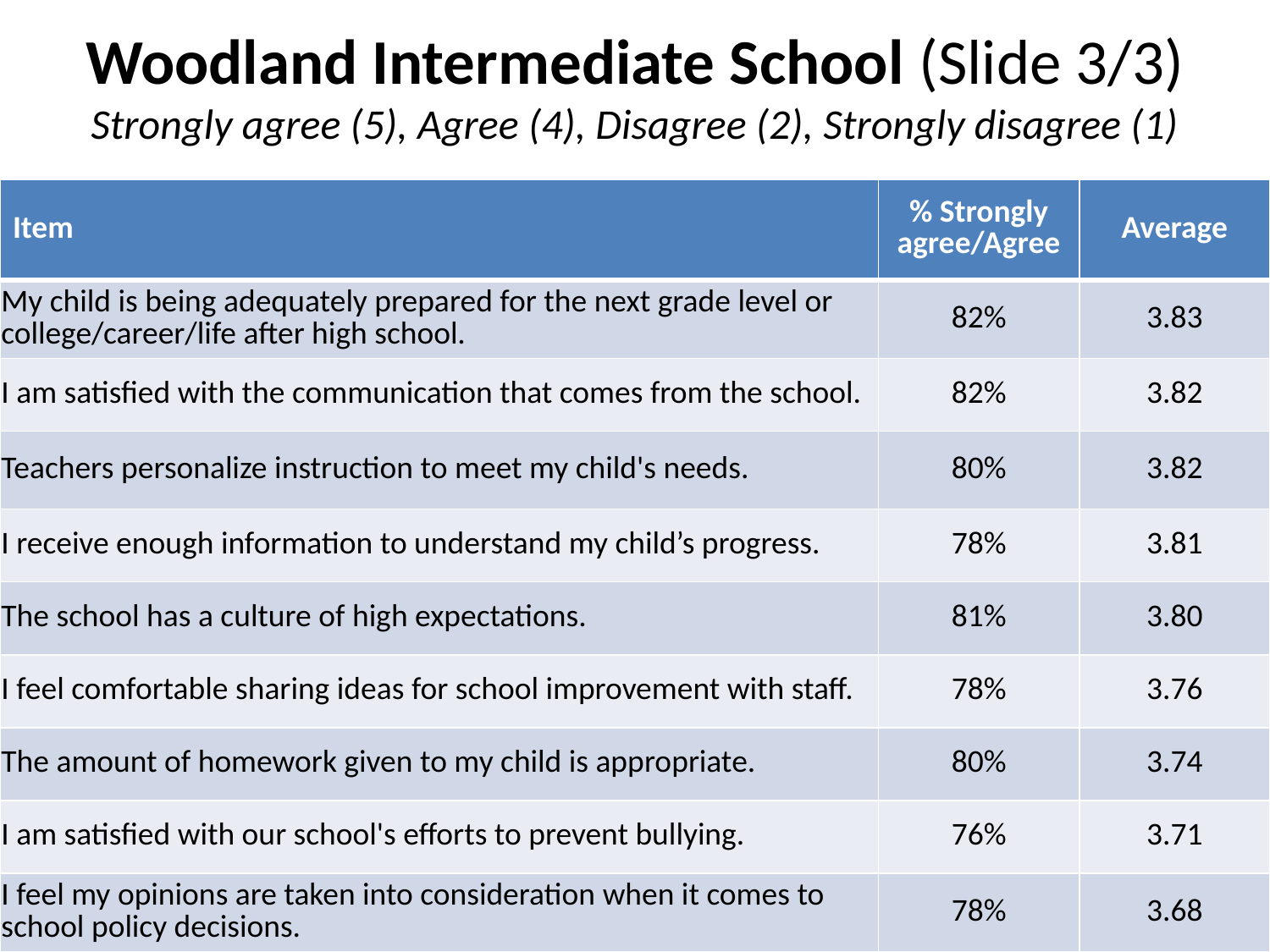

# Woodland Intermediate School (Slide 3/3) Strongly agree (5), Agree (4), Disagree (2), Strongly disagree (1)
| Item | % Strongly agree/Agree | Average |
| --- | --- | --- |
| My child is being adequately prepared for the next grade level or college/career/life after high school. | 82% | 3.83 |
| I am satisfied with the communication that comes from the school. | 82% | 3.82 |
| Teachers personalize instruction to meet my child's needs. | 80% | 3.82 |
| I receive enough information to understand my child’s progress. | 78% | 3.81 |
| The school has a culture of high expectations. | 81% | 3.80 |
| I feel comfortable sharing ideas for school improvement with staff. | 78% | 3.76 |
| The amount of homework given to my child is appropriate. | 80% | 3.74 |
| I am satisfied with our school's efforts to prevent bullying. | 76% | 3.71 |
| I feel my opinions are taken into consideration when it comes to school policy decisions. | 78% | 3.68 |